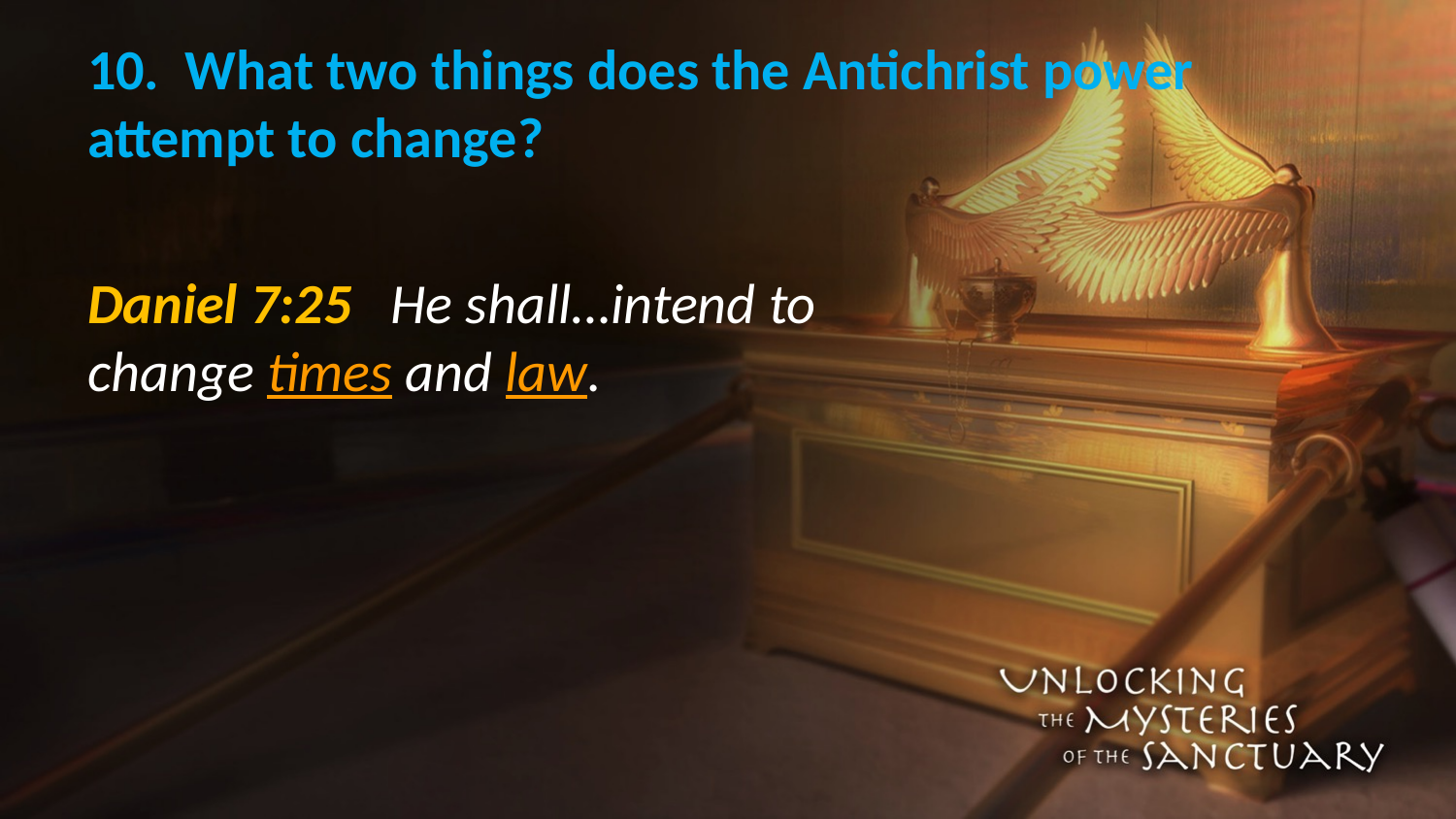

# 10.  What two things does the Antichrist power attempt to change?

Daniel 7:25   He shall…intend to change times and law.